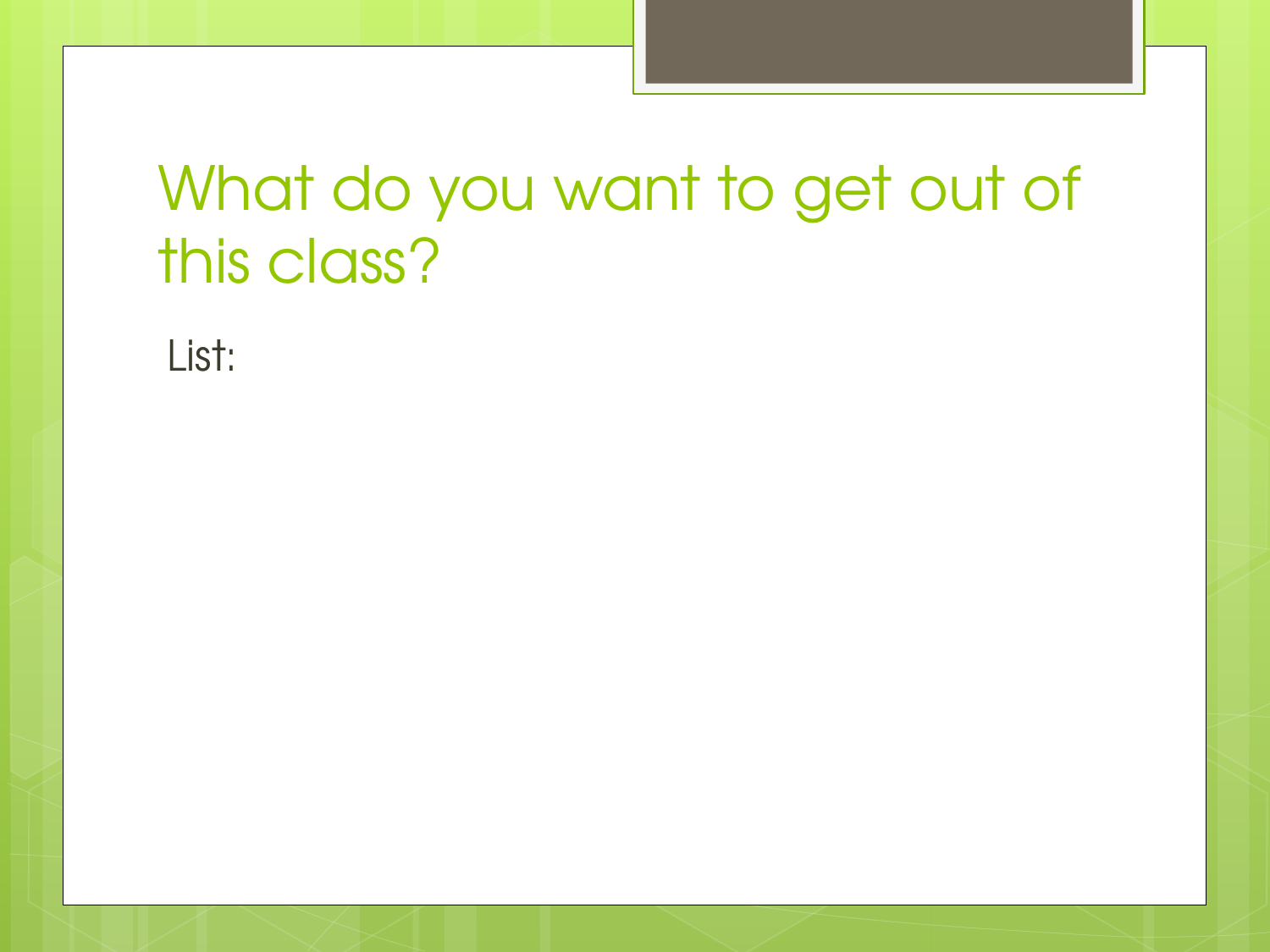

# What do you want to get out of this class?
List: